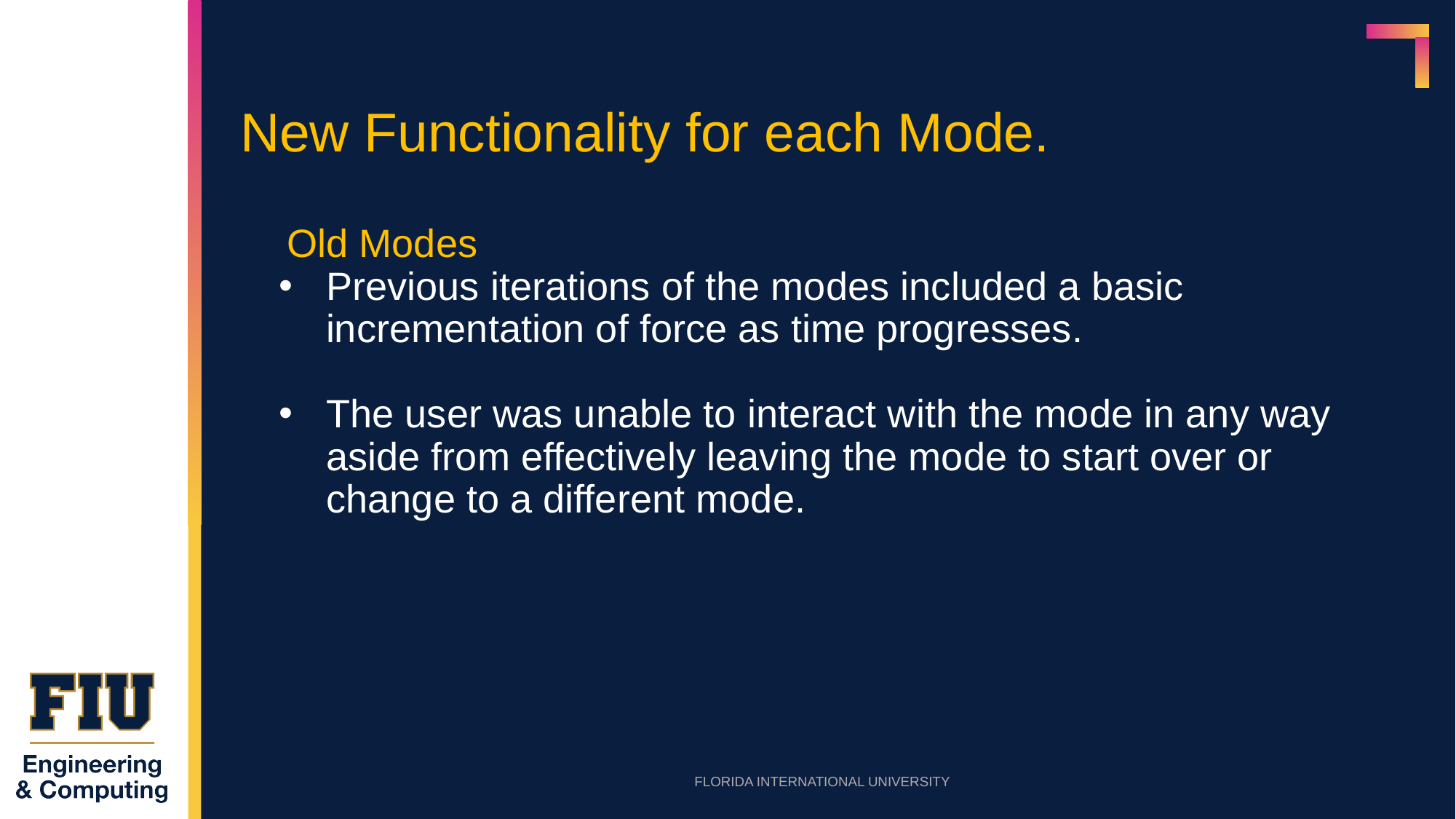

# New Functionality for each Mode.
Old Modes
Previous iterations of the modes included a basic incrementation of force as time progresses.

The user was unable to interact with the mode in any way aside from effectively leaving the mode to start over or change to a different mode.